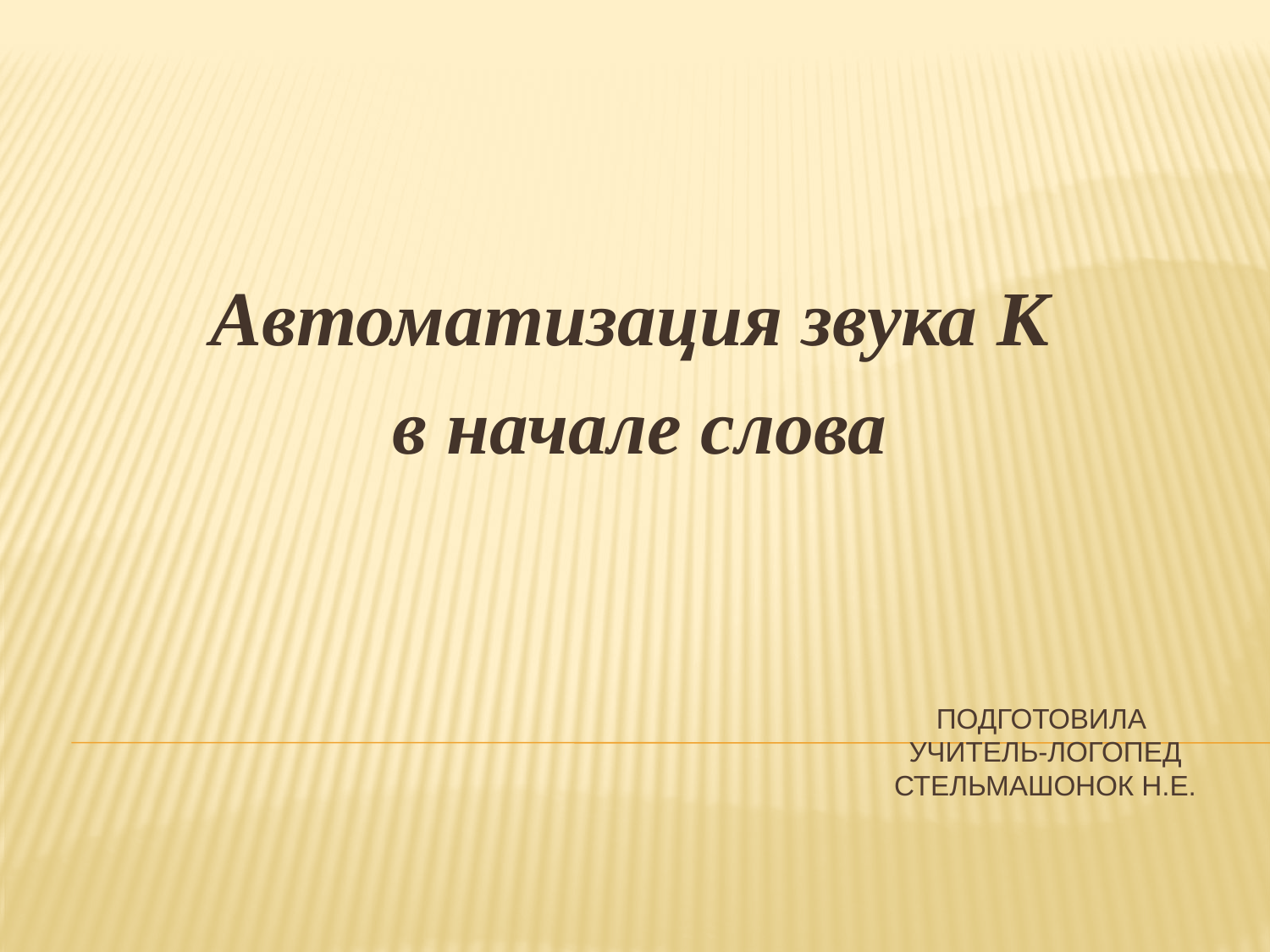

Автоматизация звука К
в начале слова
# Подготовила учитель-логопед Стельмашонок Н.Е.